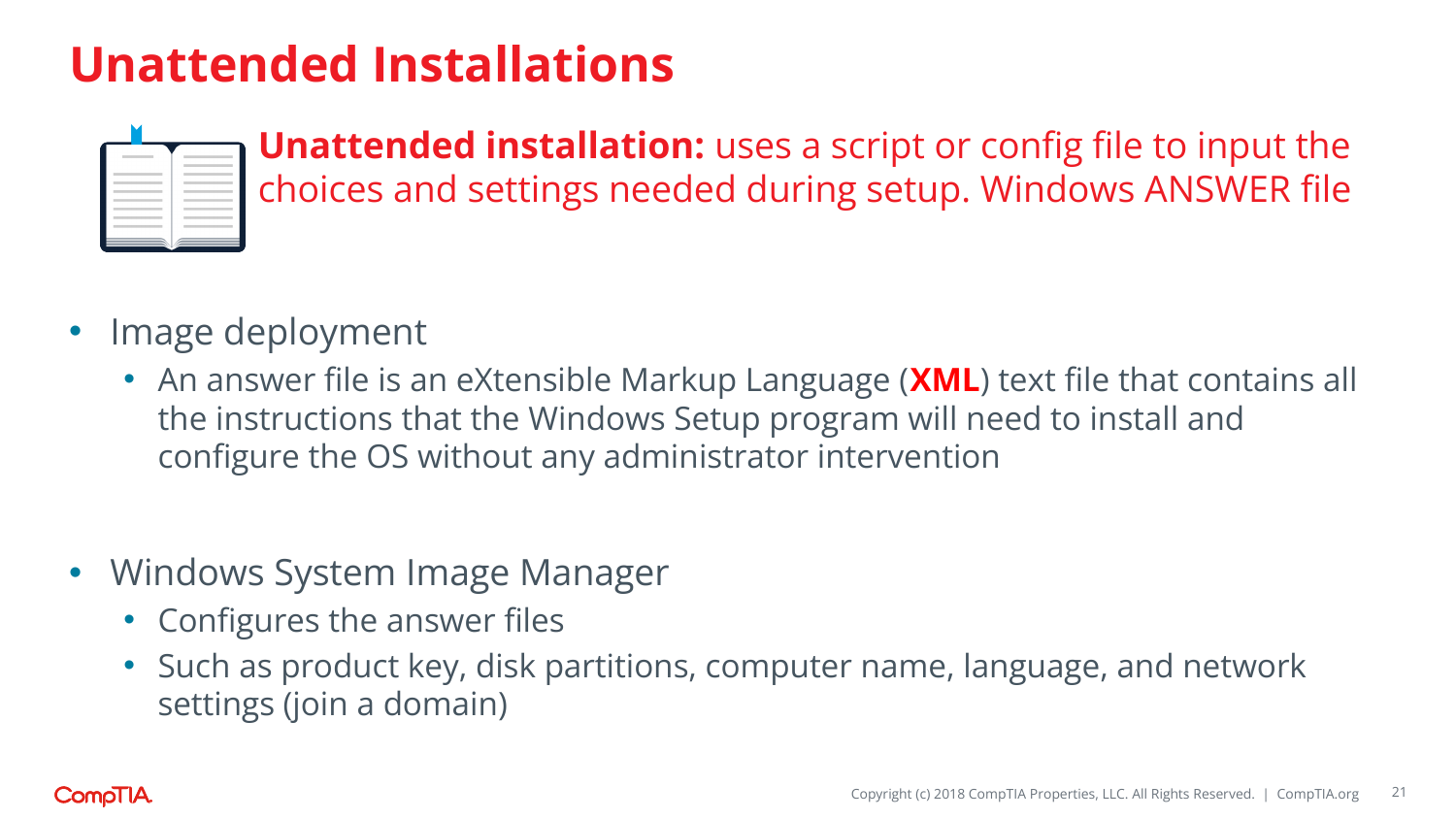

# Unattended Installations
Unattended installation: uses a script or config file to input the choices and settings needed during setup. Windows ANSWER file
Image deployment
An answer file is an eXtensible Markup Language (XML) text file that contains all the instructions that the Windows Setup program will need to install and configure the OS without any administrator intervention

Windows System Image Manager
Configures the answer files
Such as product key, disk partitions, computer name, language, and network settings (join a domain)

21